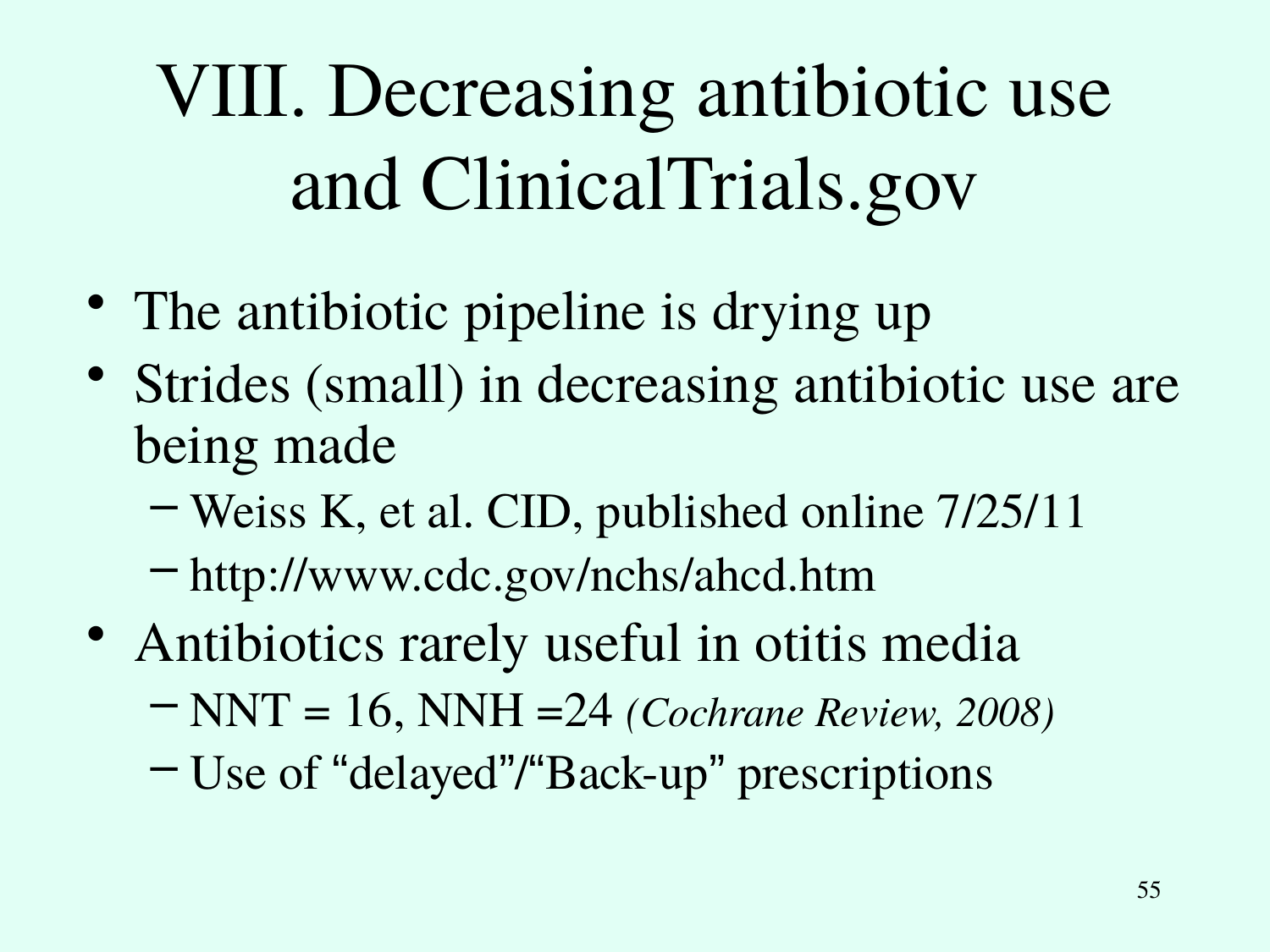

# VIII. Decreasing antibiotic use and ClinicalTrials.gov
The antibiotic pipeline is drying up
Strides (small) in decreasing antibiotic use are being made
Weiss K, et al. CID, published online 7/25/11
http://www.cdc.gov/nchs/ahcd.htm
Antibiotics rarely useful in otitis media
NNT = 16, NNH =24 (Cochrane Review, 2008)
Use of “delayed”/“Back-up” prescriptions
55